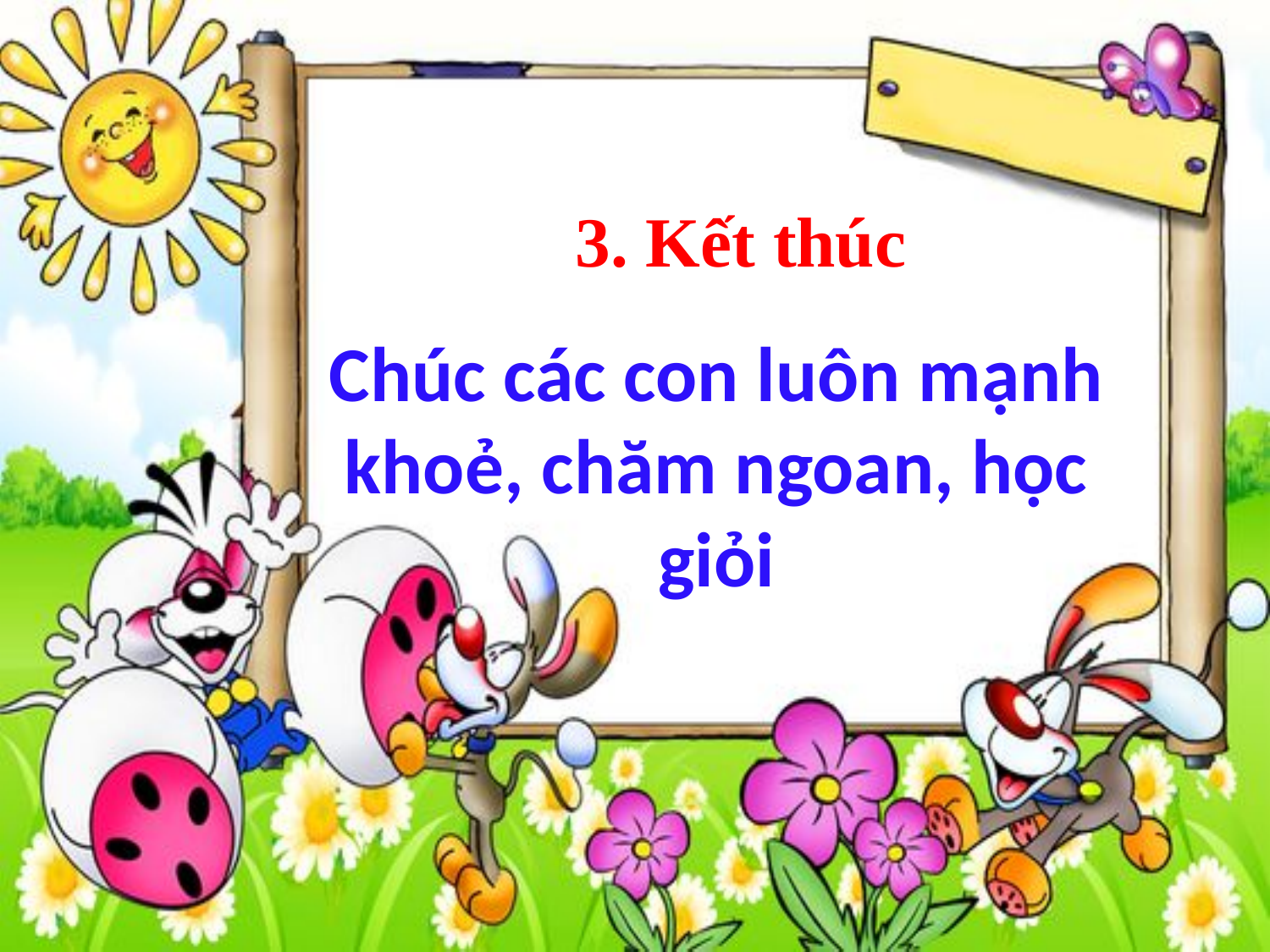

3. Kết thúc
Chúc các con luôn mạnh khoẻ, chăm ngoan, học giỏi